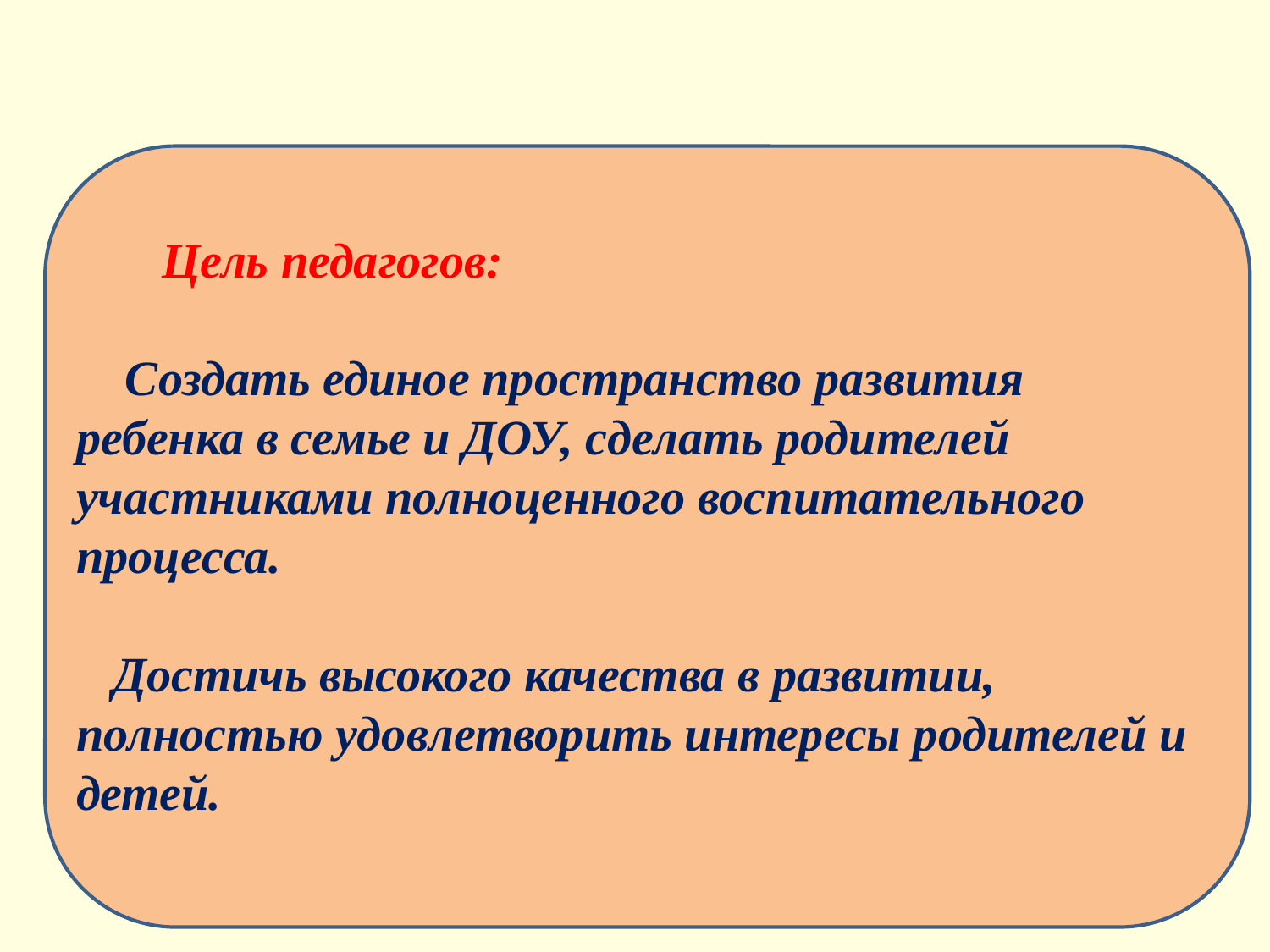

#

       Цель педагогов:

    Создать единое пространство развития ребенка в семье и ДОУ, сделать родителей участниками полноценного воспитательного процесса.

   Достичь высокого качества в развитии, полностью удовлетворить интересы родителей и детей.